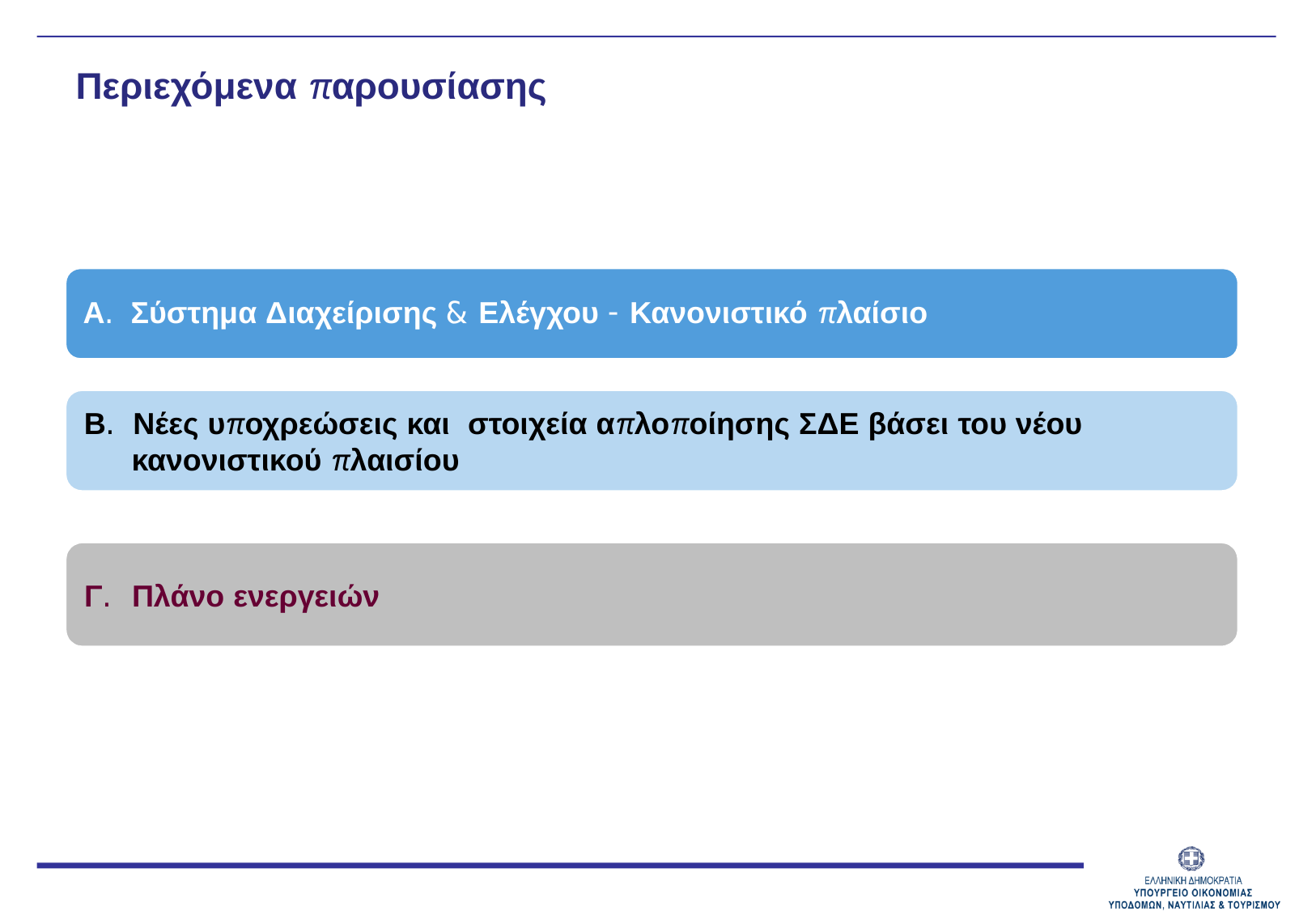

Περιεχόμενα παρουσίασης
Α. 	Σύστημα Διαχείρισης & Ελέγχου - Κανονιστικό πλαίσιο
Γ. 	Πλάνο ενεργειών
Β.  Νέες υποχρεώσεις και  στοιχεία απλοποίησης ΣΔΕ βάσει του νέου  κανονιστικού πλαισίου